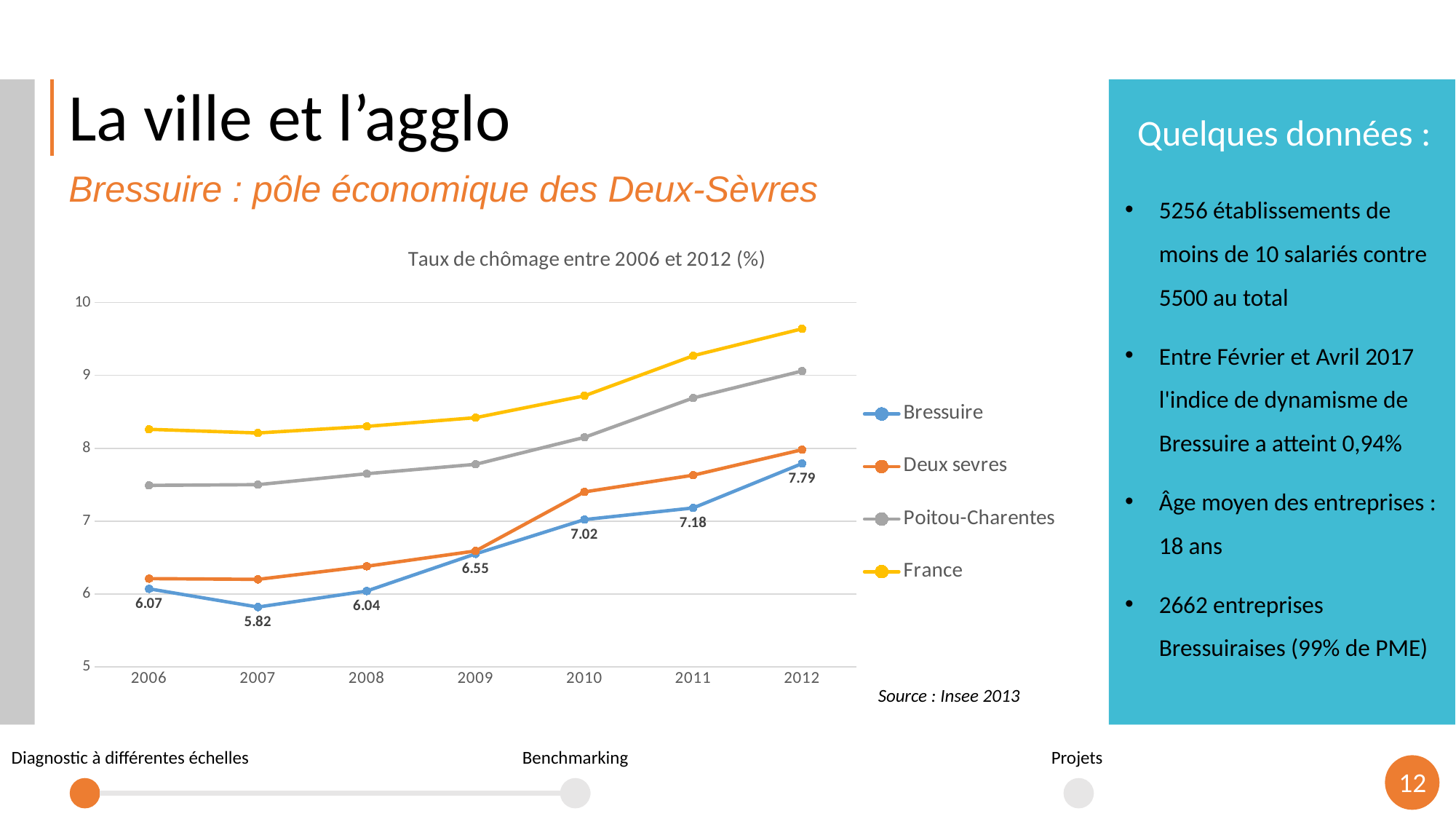

# La ville et l’agglo
Quelques données :
Bressuire : pôle économique des Deux-Sèvres
5256 établissements de moins de 10 salariés contre 5500 au total
Entre Février et Avril 2017 l'indice de dynamisme de Bressuire a atteint 0,94%
Âge moyen des entreprises : 18 ans
2662 entreprises Bressuiraises (99% de PME)

### Chart: Taux de chômage entre 2006 et 2012 (%)

| Category | Bressuire | Deux sevres | Poitou-Charentes | France |
|---|---|---|---|---|
| 2006.0 | 6.07 | 6.21 | 7.49 | 8.26 |
| 2007.0 | 5.819999999999998 | 6.2 | 7.5 | 8.21 |
| 2008.0 | 6.04 | 6.38 | 7.649999999999998 | 8.3 |
| 2009.0 | 6.55 | 6.59 | 7.78 | 8.42 |
| 2010.0 | 7.02 | 7.4 | 8.15 | 8.72 |
| 2011.0 | 7.18 | 7.63 | 8.69 | 9.27 |
| 2012.0 | 7.79 | 7.98 | 9.06 | 9.639999999999999 |
Source : Insee 2013
Projets
Benchmarking
Diagnostic à différentes échelles

12